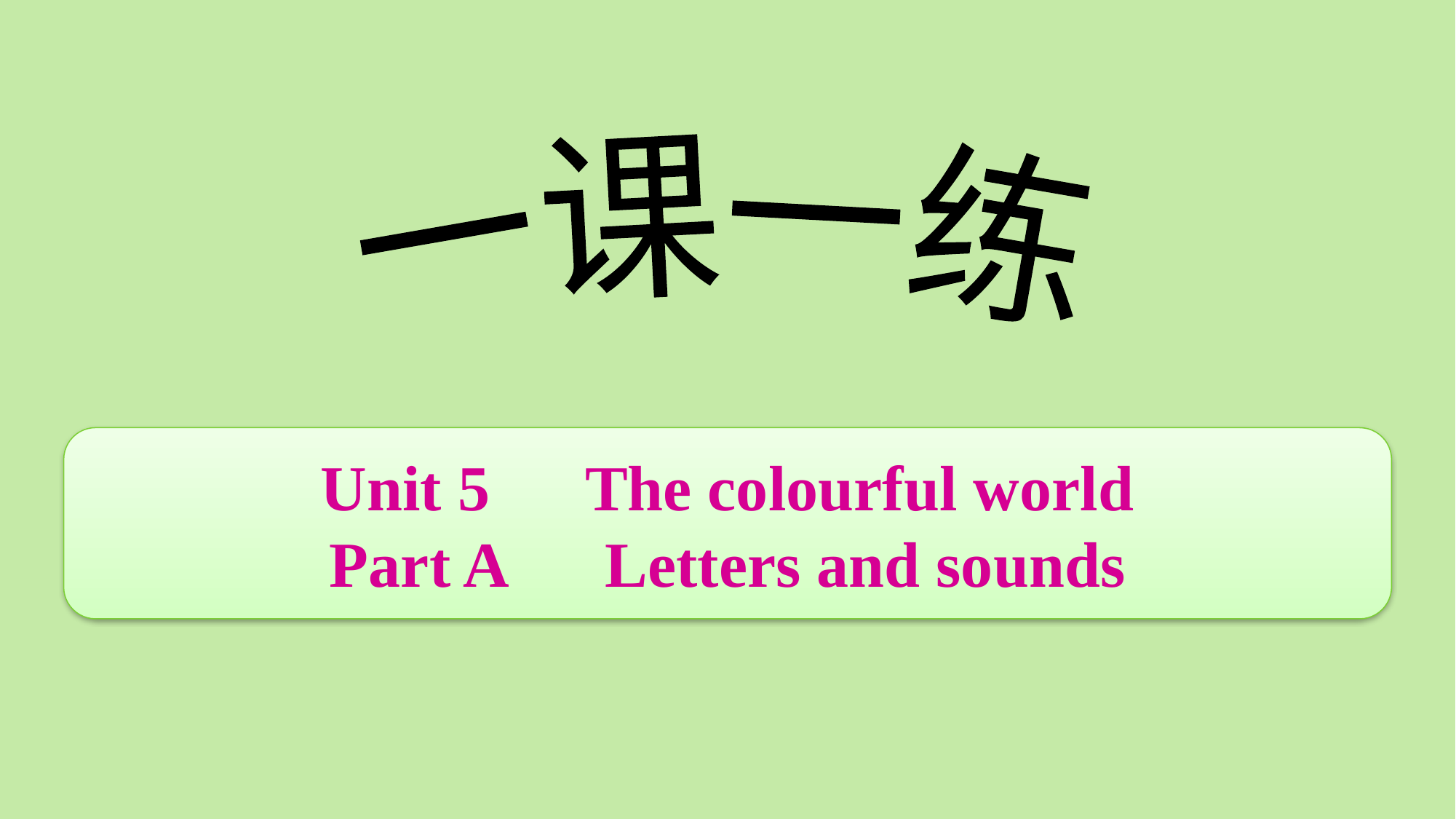

Unit 5　The colourful world
Part A　Letters and sounds